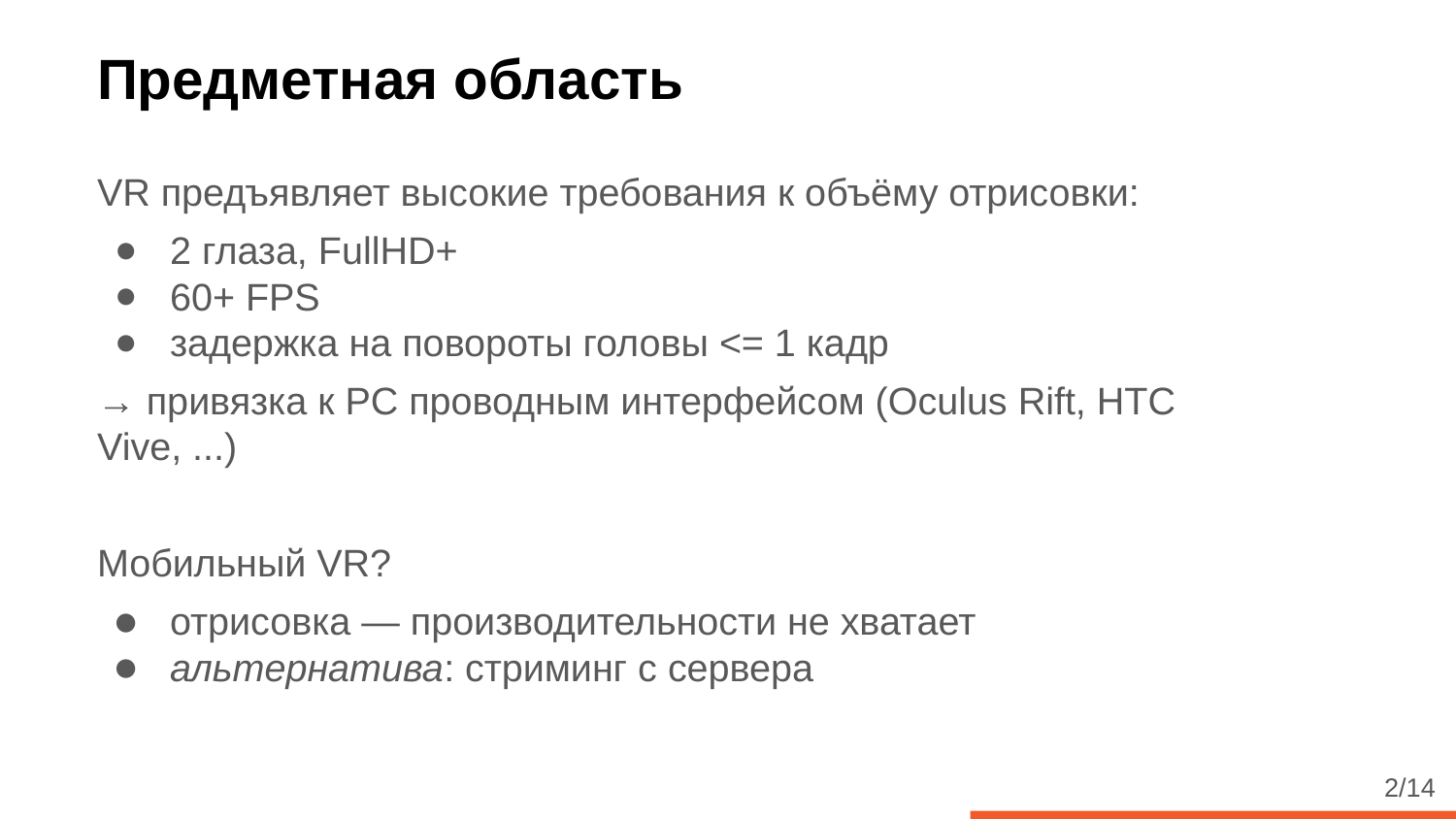

# Предметная область
VR предъявляет высокие требования к объёму отрисовки:
2 глаза, FullHD+
60+ FPS
задержка на повороты головы <= 1 кадр
→ привязка к PC проводным интерфейсом (Oculus Rift, HTC Vive, ...)

Мобильный VR?
отрисовка — производительности не хватает
альтернатива: стриминг с сервера
2/14